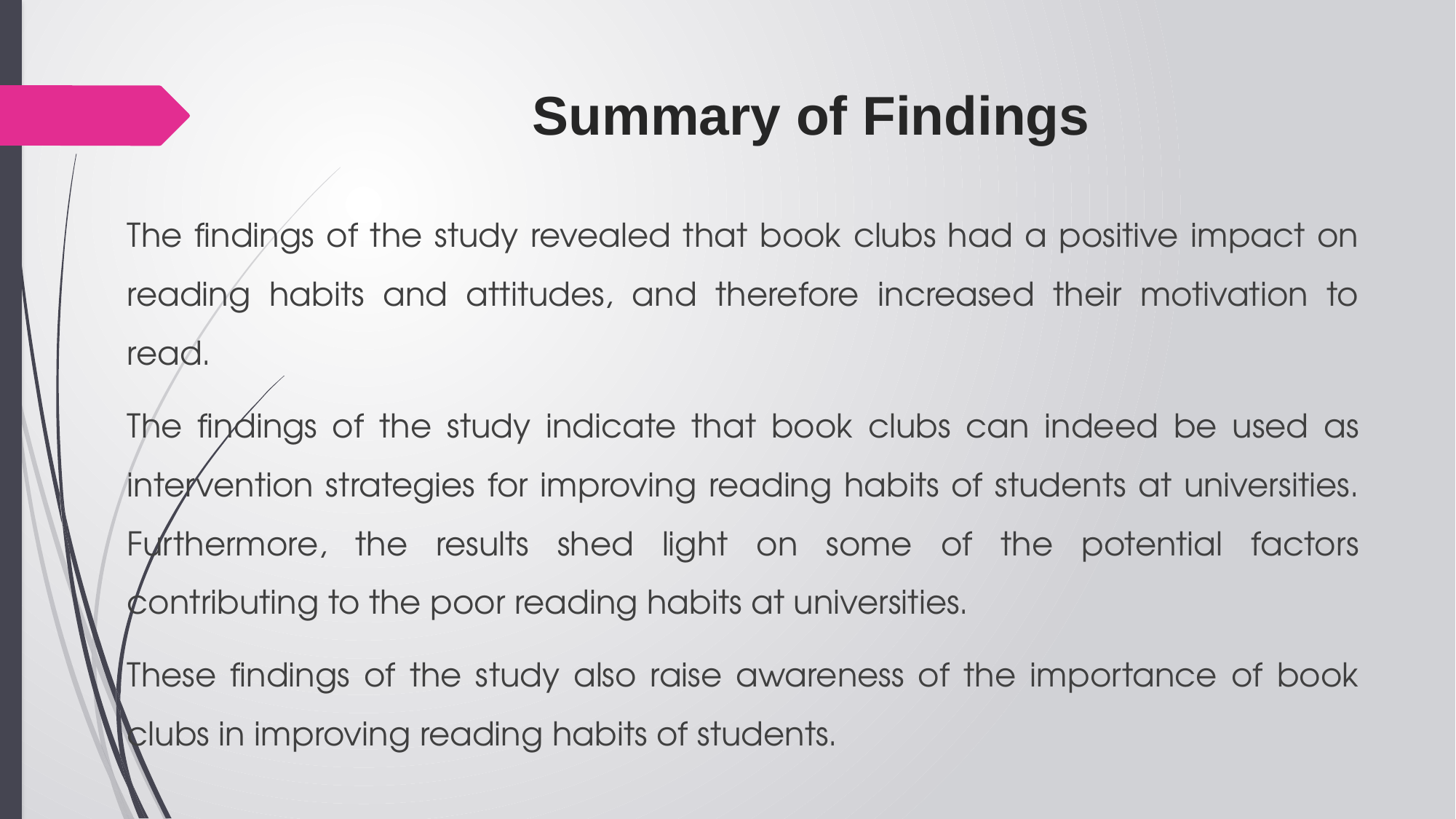

# Summary of Findings
The findings of the study revealed that book clubs had a positive impact on reading habits and attitudes, and therefore increased their motivation to read.
The findings of the study indicate that book clubs can indeed be used as intervention strategies for improving reading habits of students at universities. Furthermore, the results shed light on some of the potential factors contributing to the poor reading habits at universities.
These findings of the study also raise awareness of the importance of book clubs in improving reading habits of students.